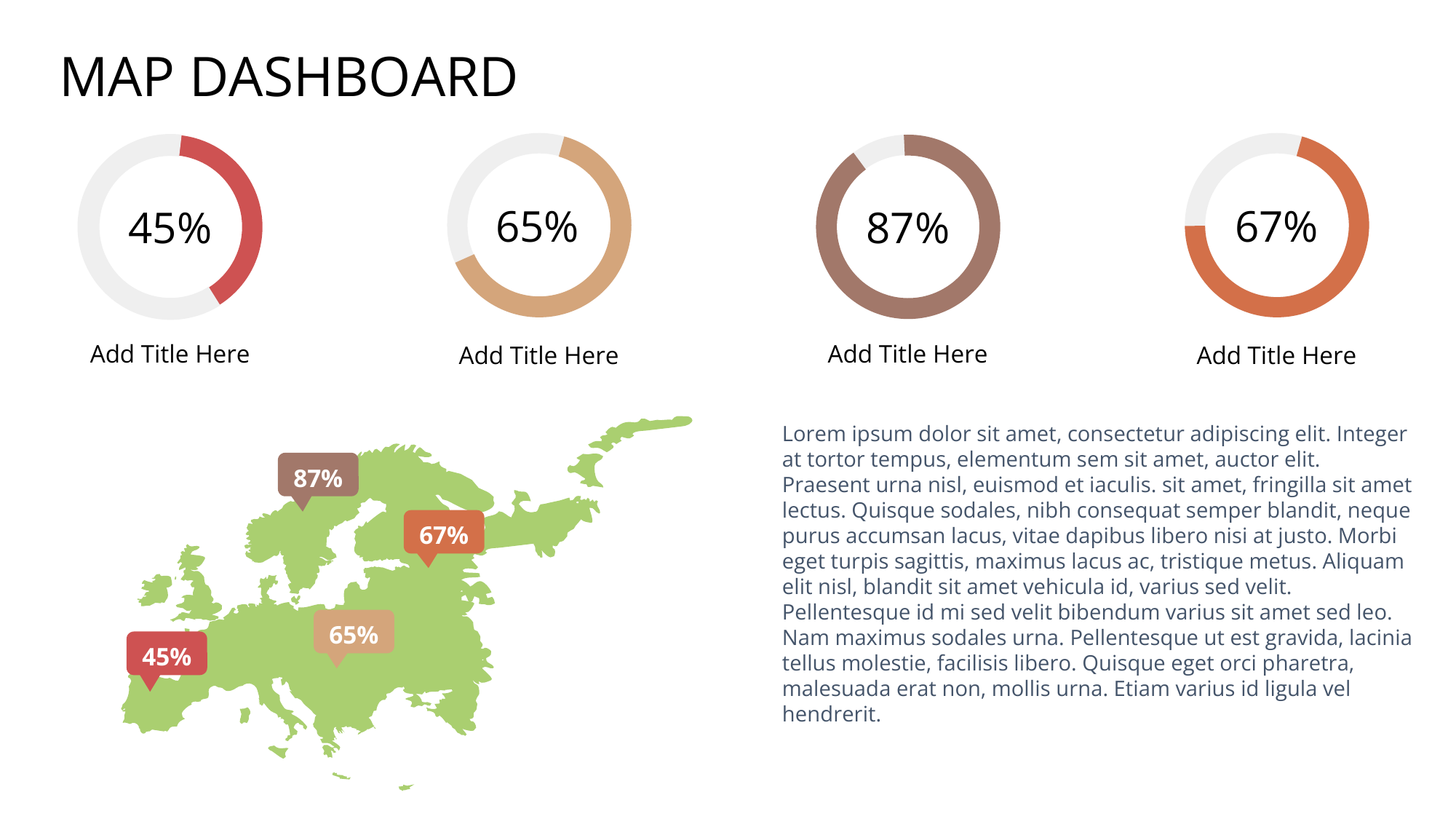

# MAP DASHBOARD

65%
Add Title Here

67%
Add Title Here

87%
Add Title Here

45%
Add Title Here

87%
67%
65%
45%
Lorem ipsum dolor sit amet, consectetur adipiscing elit. Integer at tortor tempus, elementum sem sit amet, auctor elit. Praesent urna nisl, euismod et iaculis. sit amet, fringilla sit amet lectus. Quisque sodales, nibh consequat semper blandit, neque purus accumsan lacus, vitae dapibus libero nisi at justo. Morbi eget turpis sagittis, maximus lacus ac, tristique metus. Aliquam elit nisl, blandit sit amet vehicula id, varius sed velit. Pellentesque id mi sed velit bibendum varius sit amet sed leo. Nam maximus sodales urna. Pellentesque ut est gravida, lacinia tellus molestie, facilisis libero. Quisque eget orci pharetra, malesuada erat non, mollis urna. Etiam varius id ligula vel hendrerit.